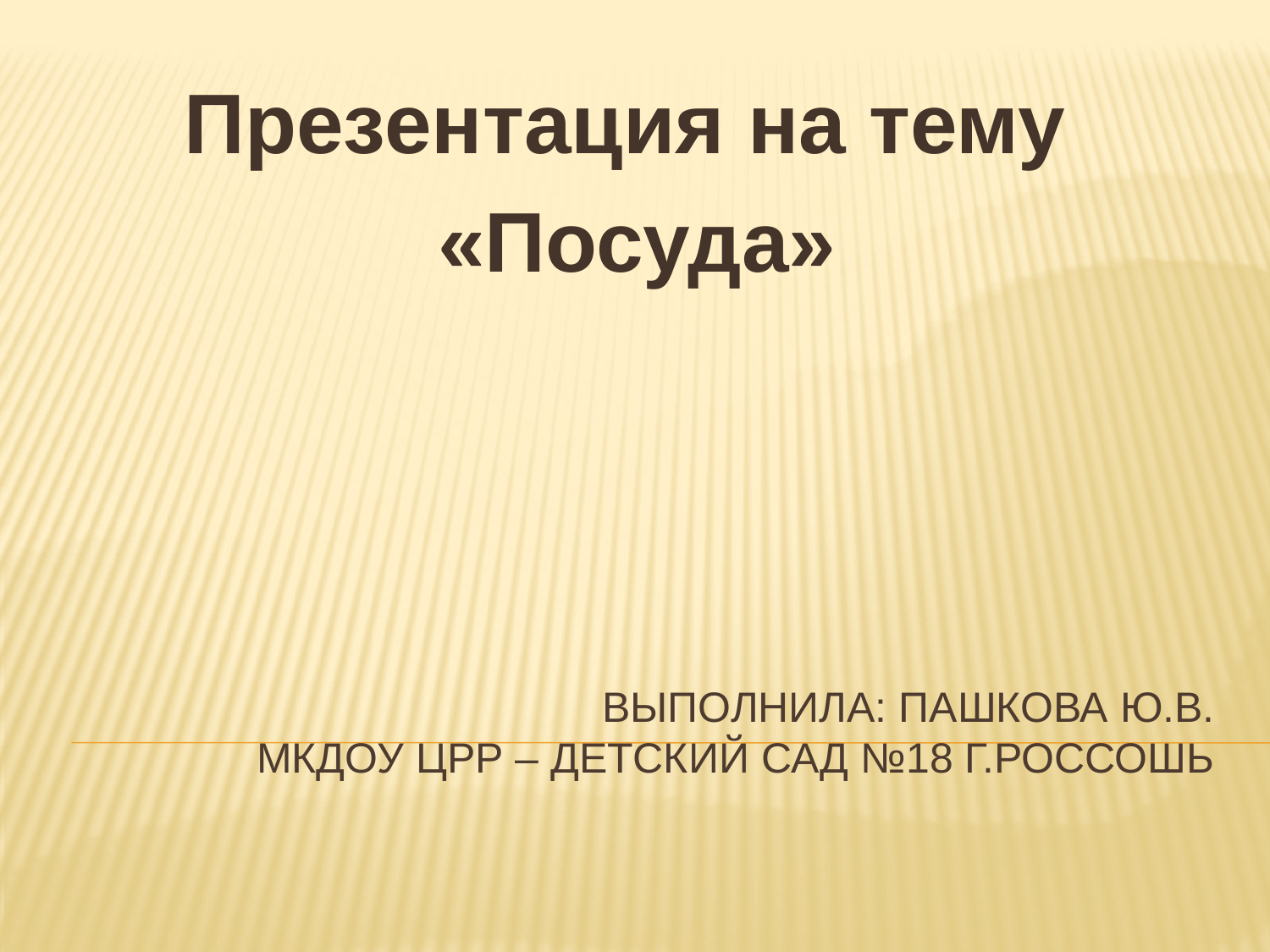

Презентация на тему
«Посуда»
# Выполнила: Пашкова Ю.В. МКДОУ ЦРР – детский сад №18 г.россошь